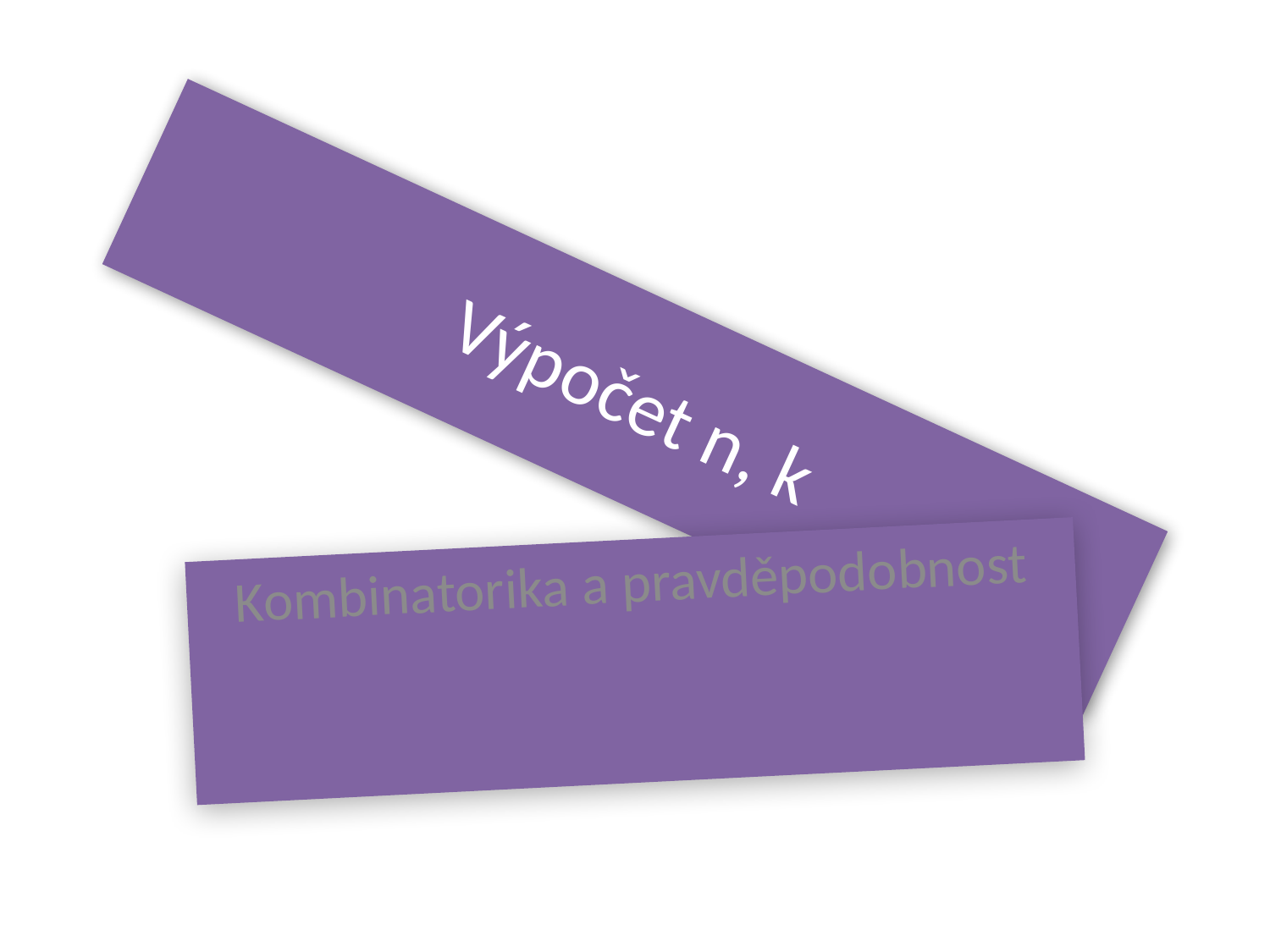

# Výpočet n, k
Kombinatorika a pravděpodobnost